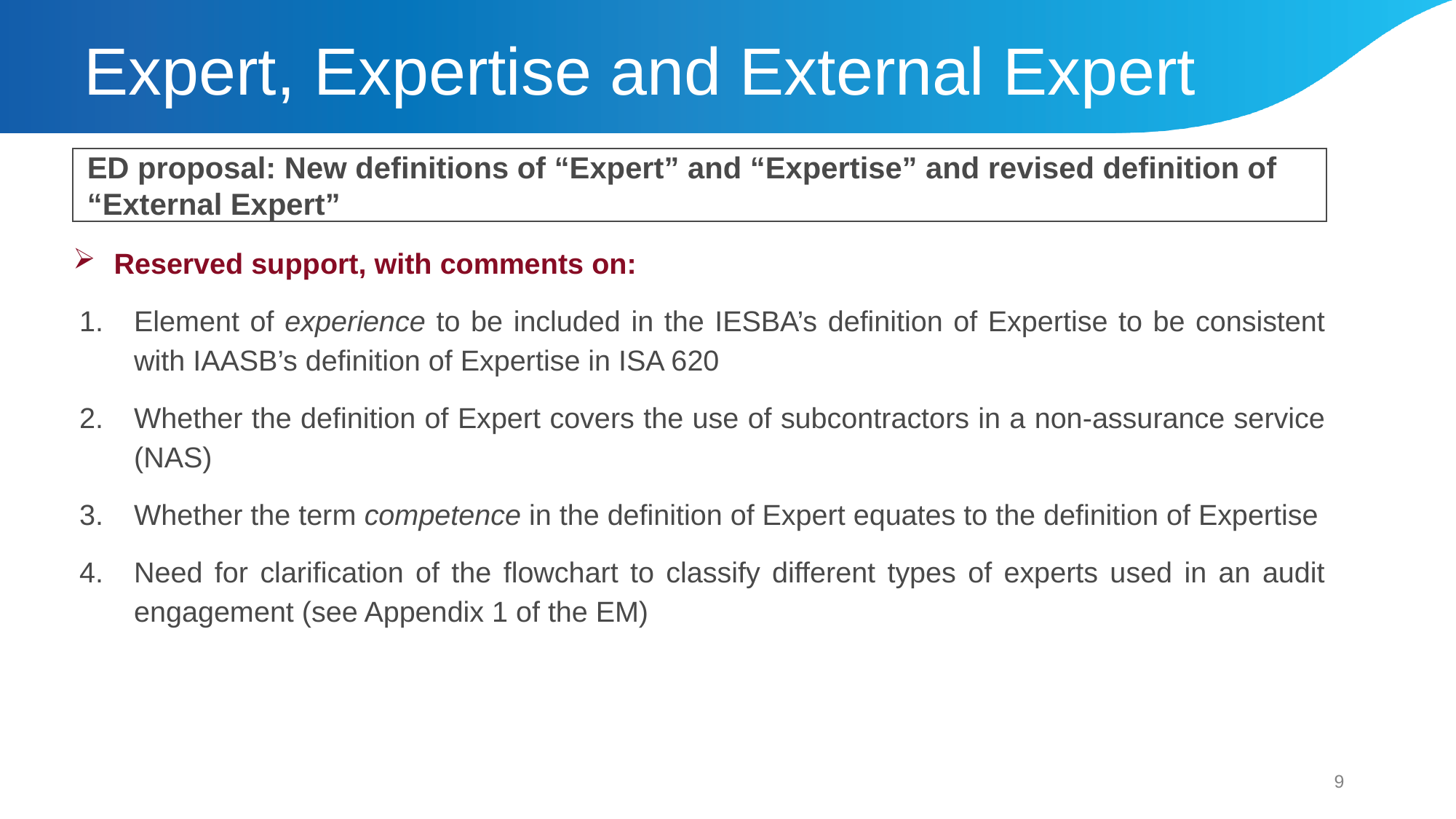

# Expert, Expertise and External Expert
ED proposal: New definitions of “Expert” and “Expertise” and revised definition of “External Expert”
Reserved support, with comments on:
Element of experience to be included in the IESBA’s definition of Expertise to be consistent with IAASB’s definition of Expertise in ISA 620
Whether the definition of Expert covers the use of subcontractors in a non-assurance service (NAS)
Whether the term competence in the definition of Expert equates to the definition of Expertise
Need for clarification of the flowchart to classify different types of experts used in an audit engagement (see Appendix 1 of the EM)

9